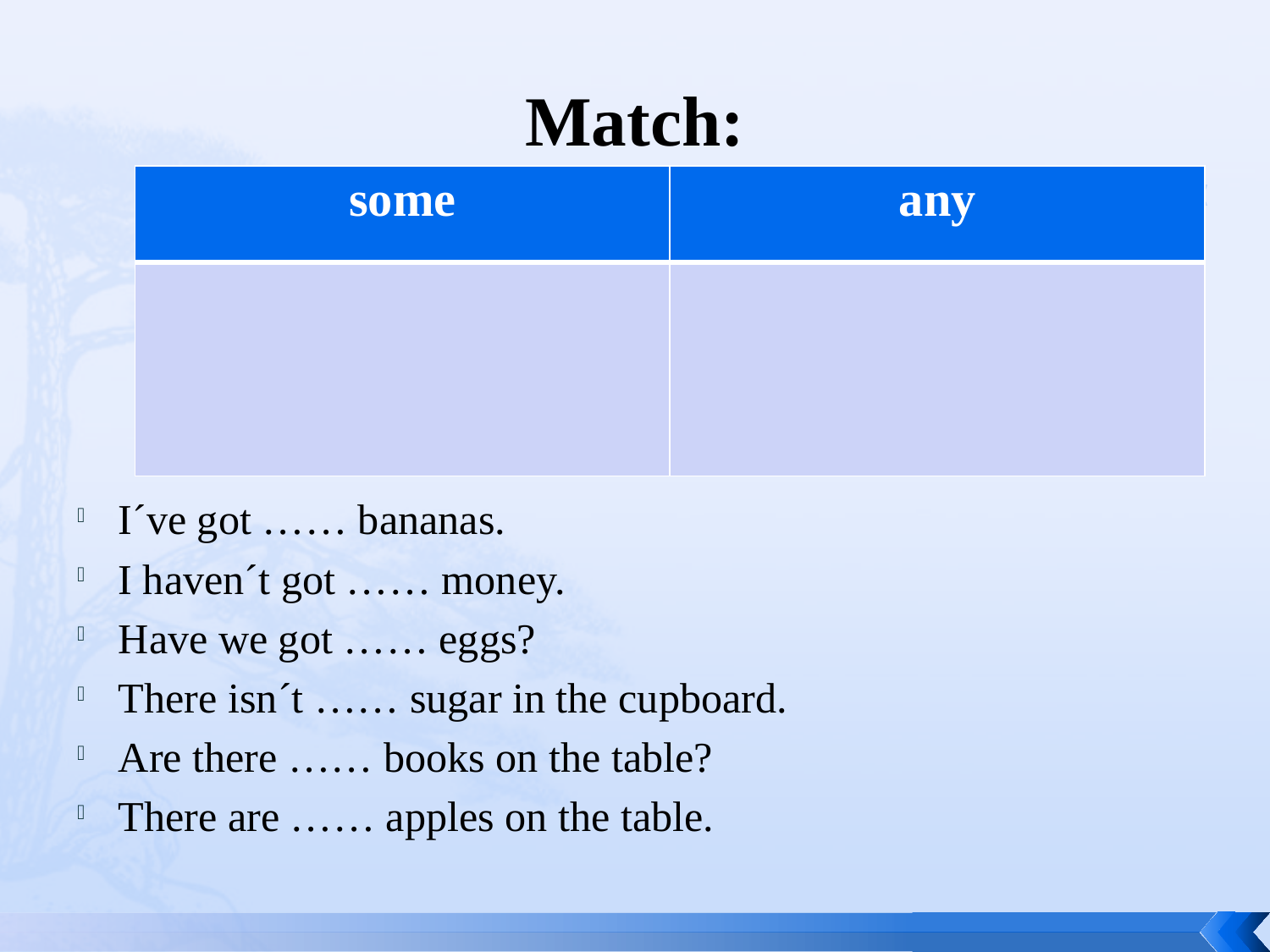

# Match:
| some | any |
| --- | --- |
|  |  |
I´ve got …… bananas.
I haven´t got …… money.
Have we got …… eggs?
There isn´t …… sugar in the cupboard.
Are there …… books on the table?
There are …… apples on the table.